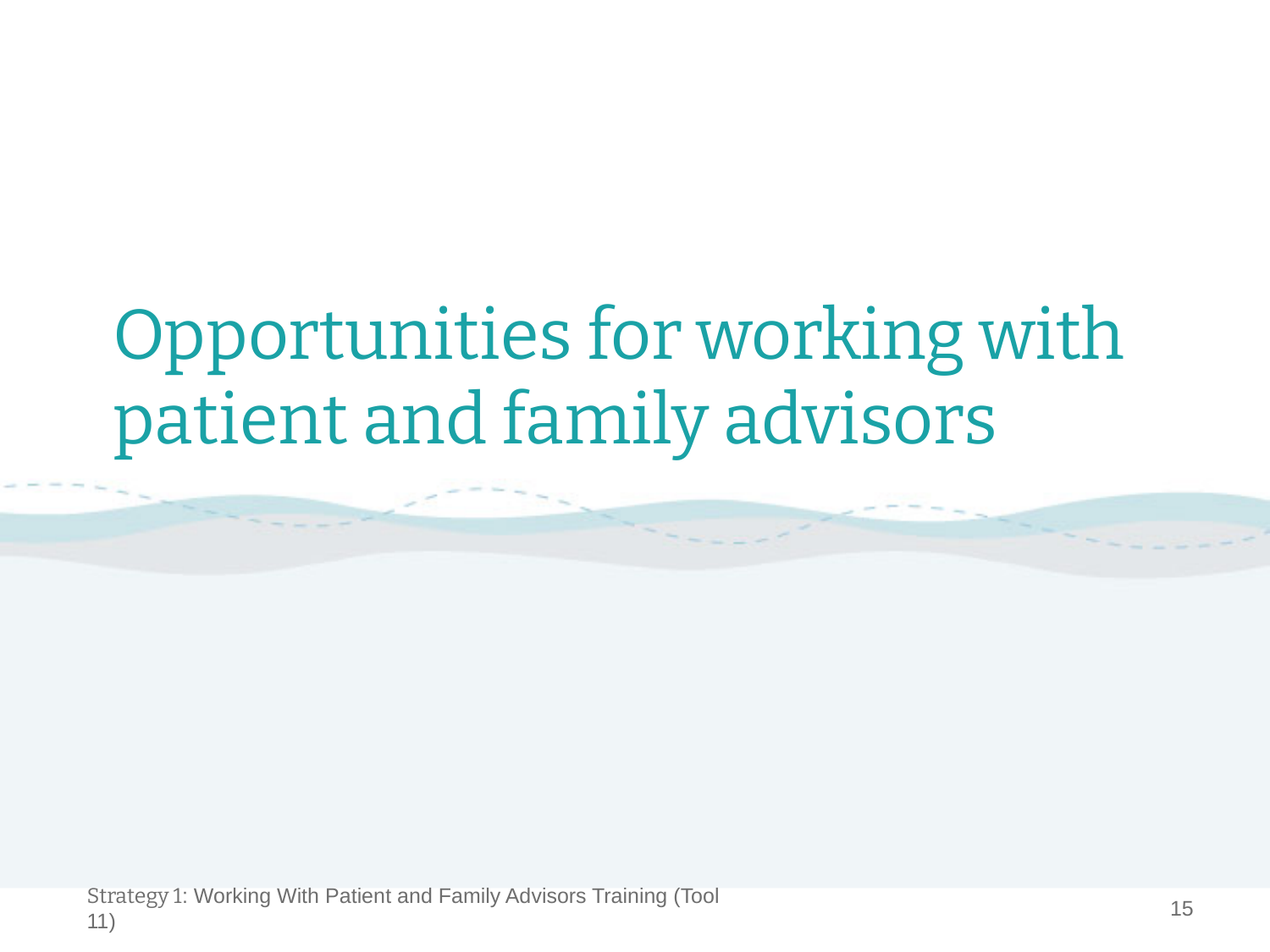

# Opportunities for working with patient and family advisors
Strategy 1: Working With Patient and Family Advisors Training (Tool 11)
15